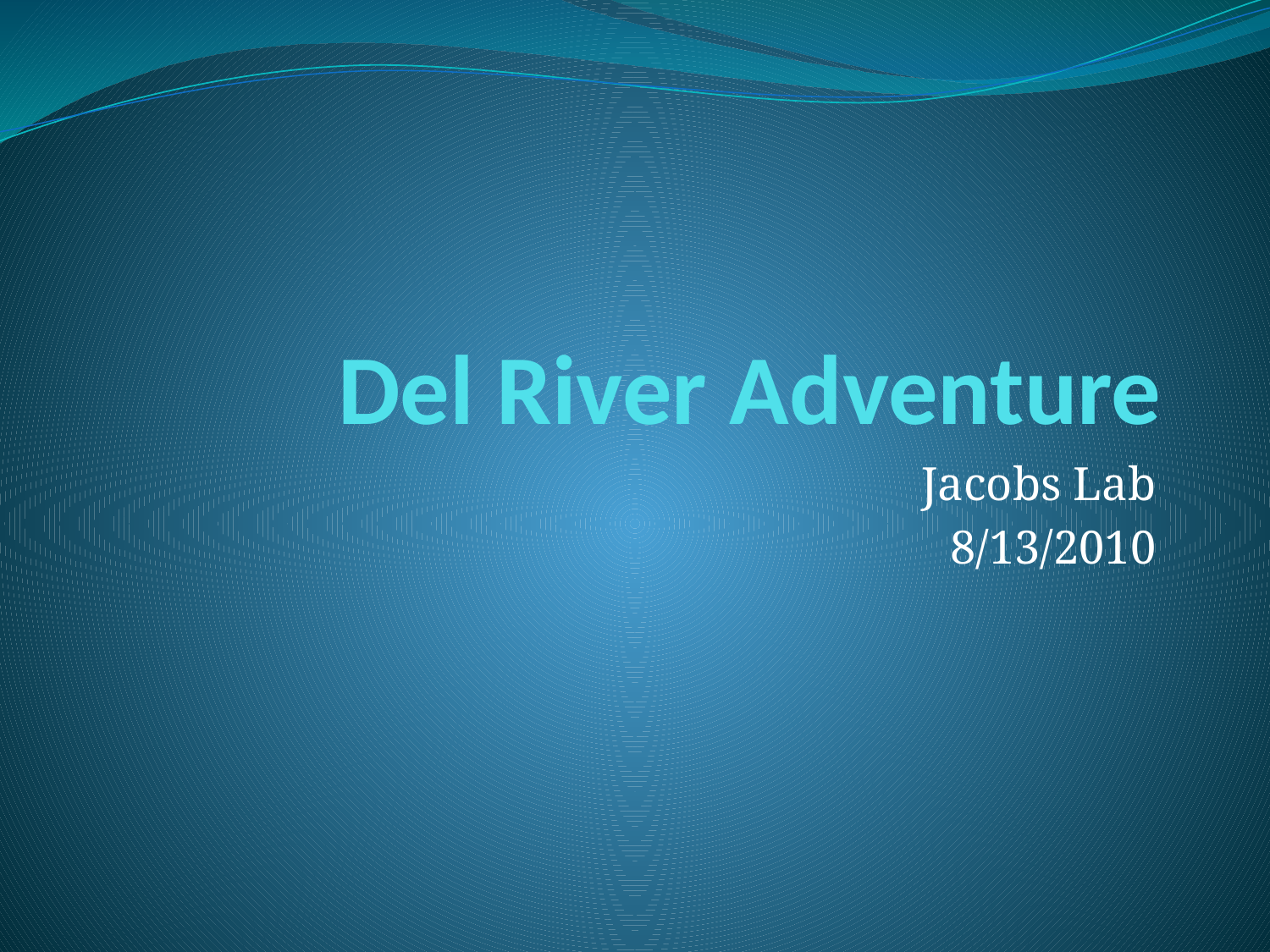

# Del River Adventure
Jacobs Lab
8/13/2010